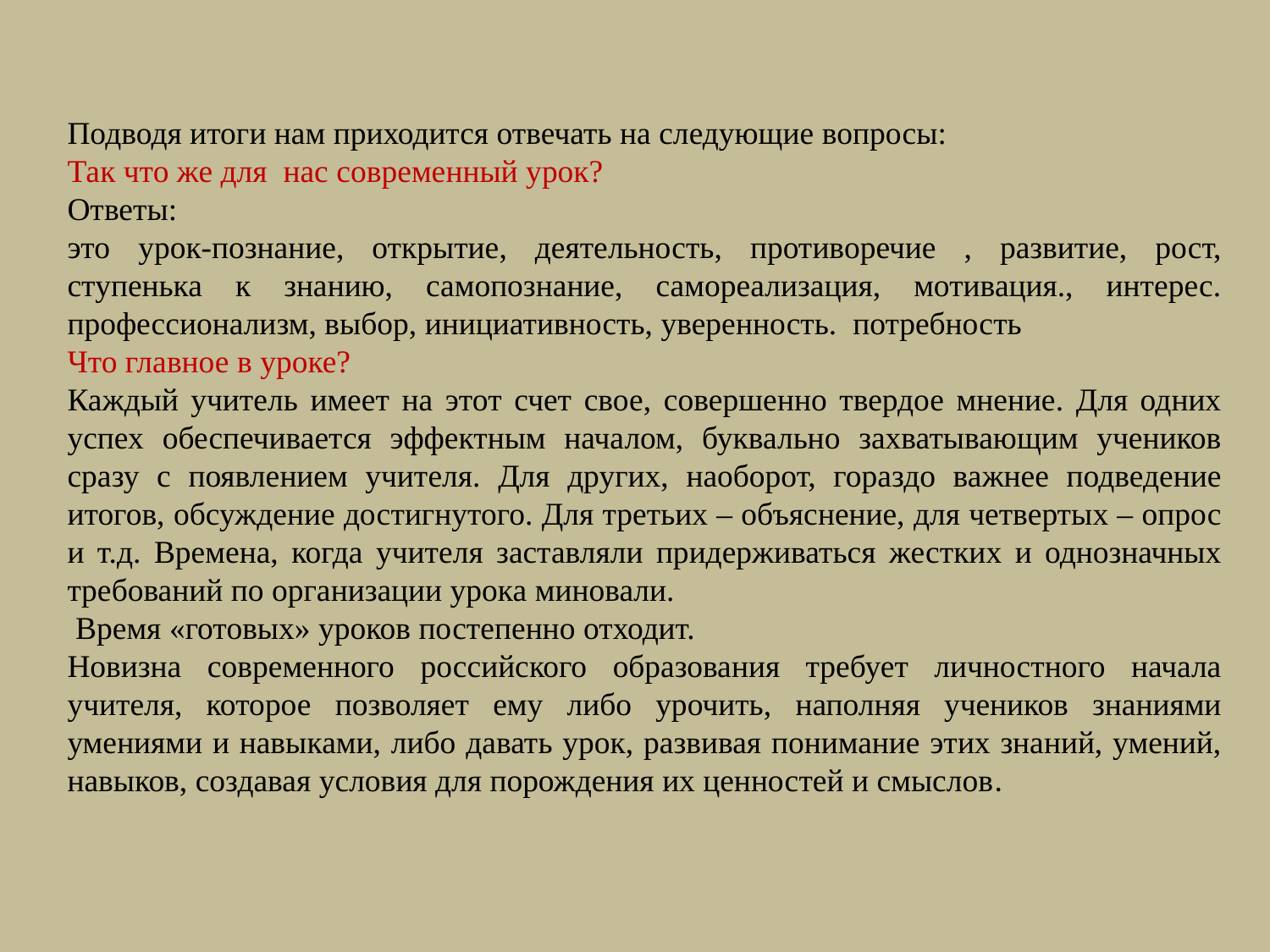

Подводя итоги нам приходится отвечать на следующие вопросы:
Так что же для  нас современный урок?
Ответы:
это урок-познание, открытие, деятельность, противоречие , развитие, рост, ступенька к знанию, самопознание, самореализация, мотивация., интерес. профессионализм, выбор, инициативность, уверенность.  потребность
Что главное в уроке?
Каждый учитель имеет на этот счет свое, совершенно твердое мнение. Для одних успех обеспечивается эффектным началом, буквально захватывающим учеников сразу с появлением учителя. Для других, наоборот, гораздо важнее подведение итогов, обсуждение достигнутого. Для третьих – объяснение, для четвертых – опрос и т.д. Времена, когда учителя заставляли придерживаться жестких и однозначных требований по организации урока миновали.
 Время «готовых» уроков постепенно отходит.
Новизна современного российского образования требует личностного начала учителя, которое позволяет ему либо урочить, наполняя учеников знаниями умениями и навыками, либо давать урок, развивая понимание этих знаний, умений, навыков, создавая условия для порождения их ценностей и смыслов.